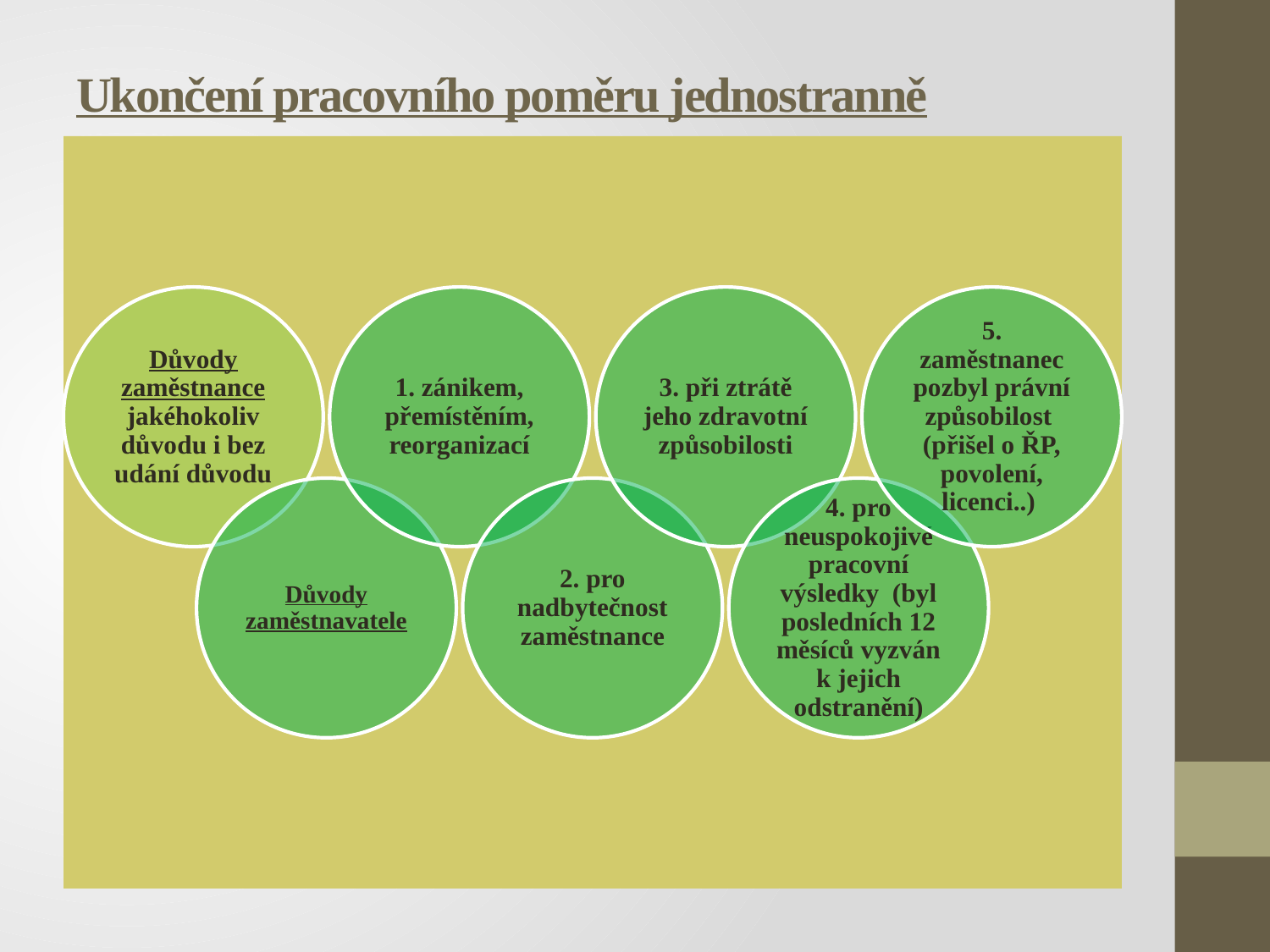

# Ukončení pracovního poměru jednostranně
Důvody zaměstnance jakéhokoliv důvodu i bez udání důvodu
Důvody zaměstnavatele
1. zánikem, přemístěním, reorganizací
2. pro nadbytečnost zaměstnance
3. při ztrátě jeho zdravotní způsobilosti
4. pro neuspokojivé pracovní výsledky  (byl posledních 12 měsíců vyzván k jejich odstranění)
5. zaměstnanec pozbyl právní způsobilost  (přišel o ŘP, povolení, licenci..)